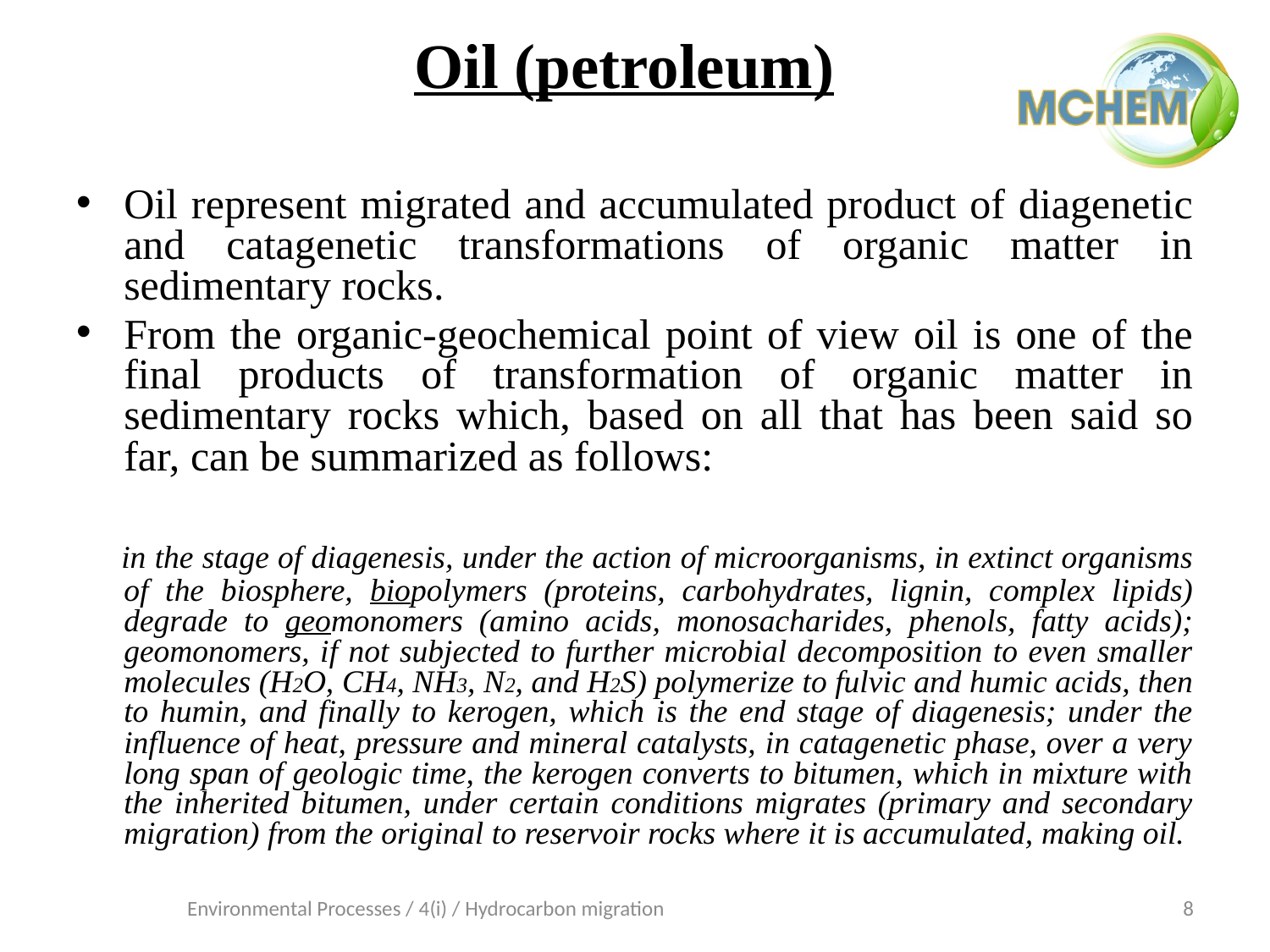

# Oil (petroleum)
Oil represent migrated and accumulated product of diagenetic and catagenetic transformations of organic matter in sedimentary rocks.
From the organic-geochemical point of view oil is one of the final products of transformation of organic matter in sedimentary rocks which, based on all that has been said so far, can be summarized as follows:

    in the stage of diagenesis, under the action of microorganisms, in extinct organisms of the biosphere, biopolymers (proteins, carbohydrates, lignin, complex lipids) degrade to geomonomers (amino acids, monosacharides, phenols, fatty acids); geomonomers, if not subjected to further microbial decomposition to even smaller molecules (H2O, CH4, NH3, N2, and H2S) polymerize to fulvic and humic acids, then to humin, and finally to kerogen, which is the end stage of diagenesis; under the influence of heat, pressure and mineral catalysts, in catagenetic phase, over a very long span of geologic time, the kerogen converts to bitumen, which in mixture with the inherited bitumen, under certain conditions migrates (primary and secondary migration) from the original to reservoir rocks where it is accumulated, making oil.

Environmental Processes / 4(i) / Hydrocarbon migration
8